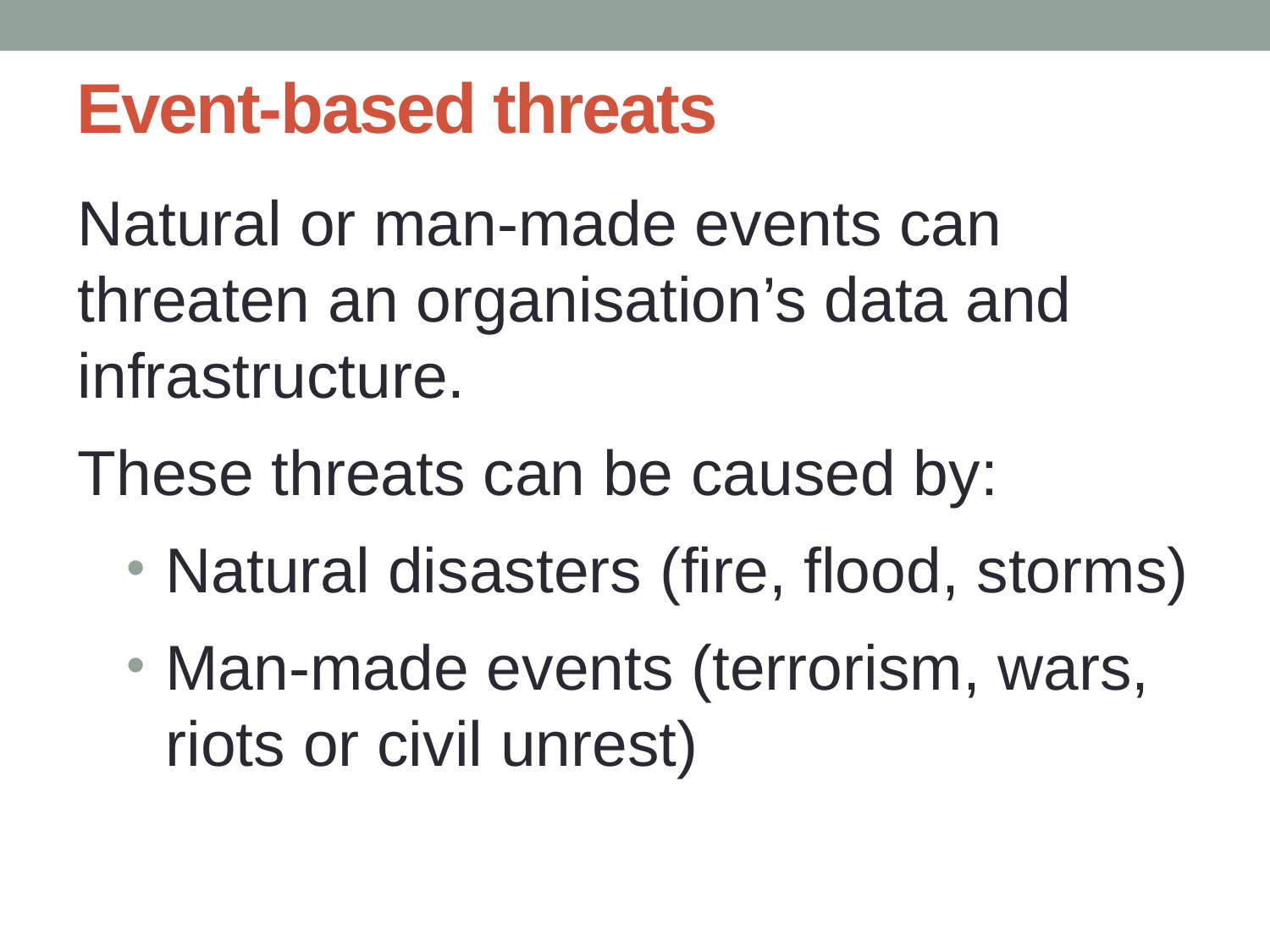

# Event-based threats
Natural or man-made events can threaten an organisation’s data and infrastructure.
These threats can be caused by:
Natural disasters (fire, flood, storms)
Man-made events (terrorism, wars, riots or civil unrest)